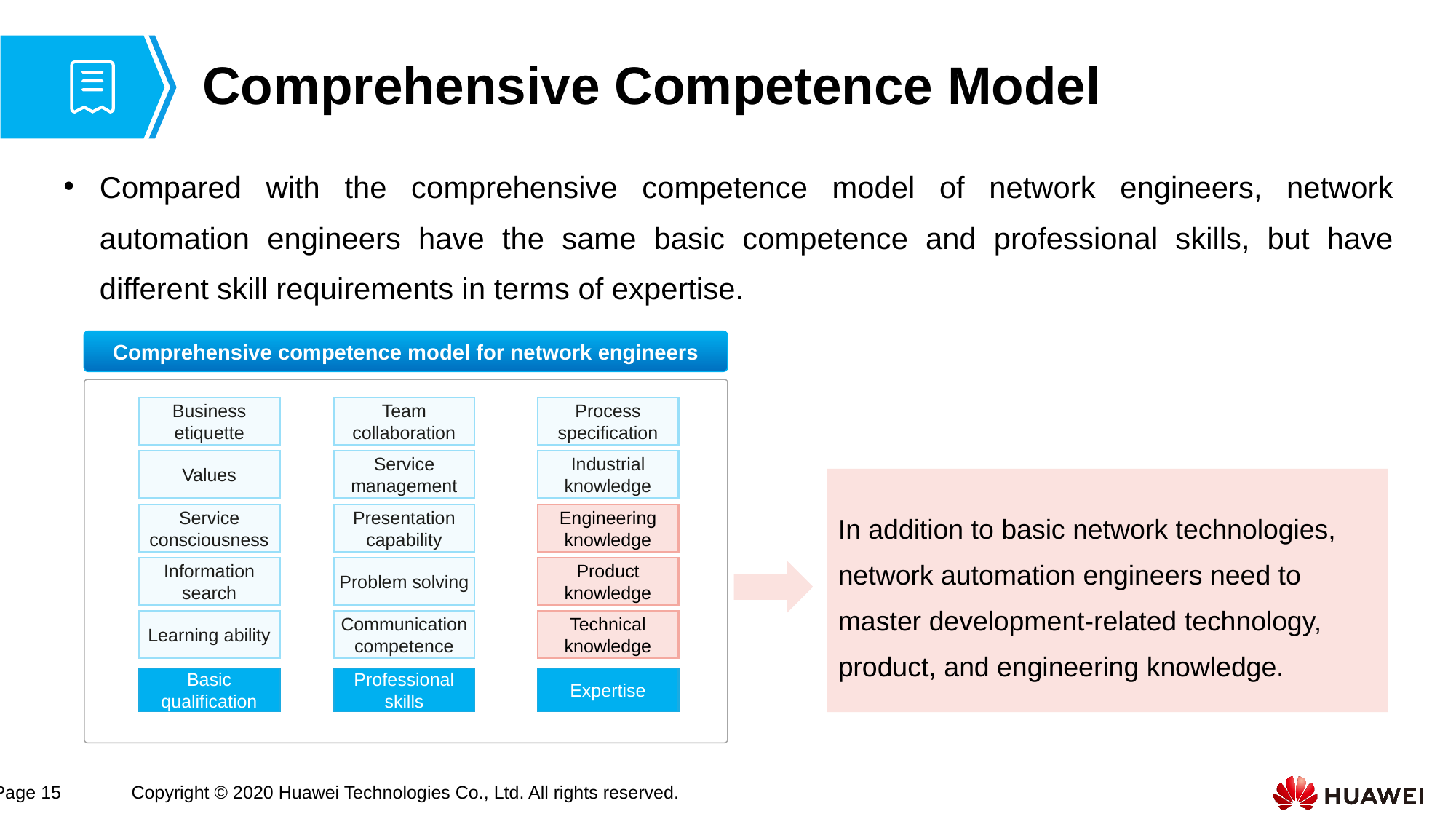

# Comprehensive Competence Model
Compared with the comprehensive competence model of network engineers, network automation engineers have the same basic competence and professional skills, but have different skill requirements in terms of expertise.

Comprehensive competence model for network engineers

Business etiquette
Team collaboration
Process specification
Values
Service management
Industrial knowledge
In addition to basic network technologies, network automation engineers need to master development-related technology, product, and engineering knowledge.
Service consciousness
Presentation capability
Engineering knowledge
Information search
Problem solving
Product knowledge

Learning ability
Communication competence
Technical knowledge
Basic qualification
Professional skills
Expertise